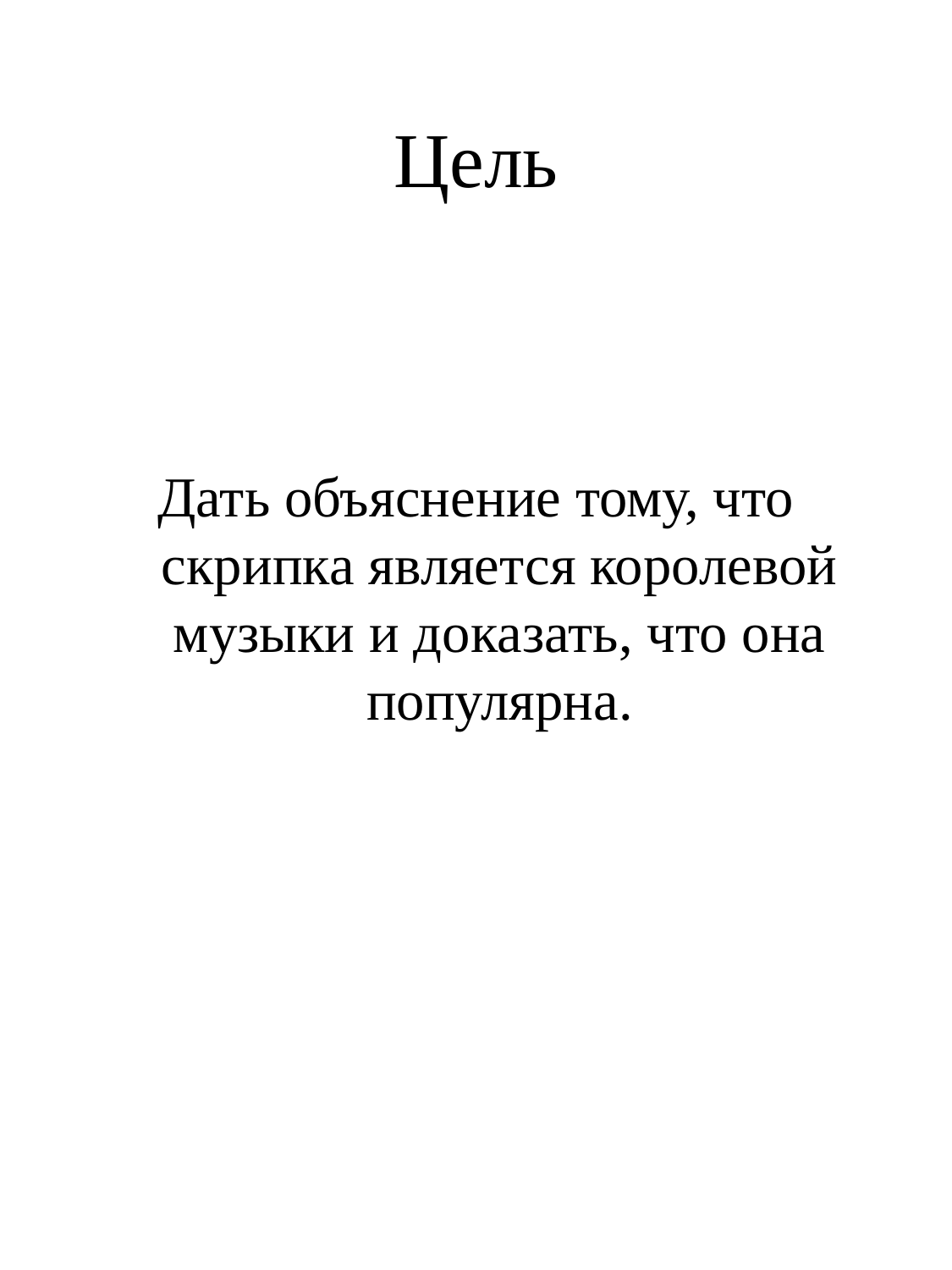

# Цель

Дать объяснение тому, что скрипка является королевой музыки и доказать, что она популярна.